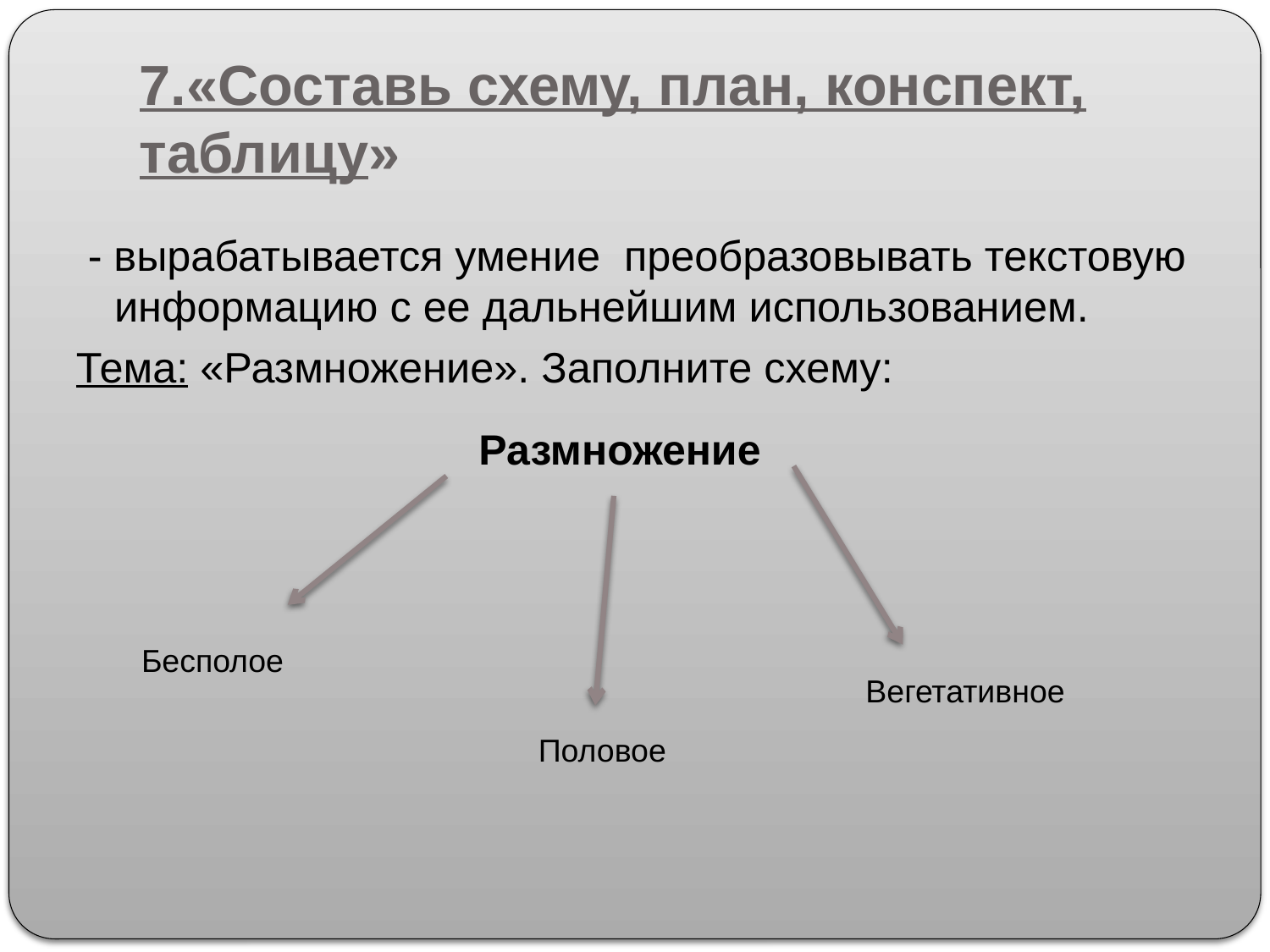

# 7.«Составь схему, план, конспект, таблицу»
 - вырабатывается умение  преобразовывать текстовую информацию с ее дальнейшим использованием.
Тема: «Размножение». Заполните схему:

Размножение
Бесполое
Вегетативное
Половое